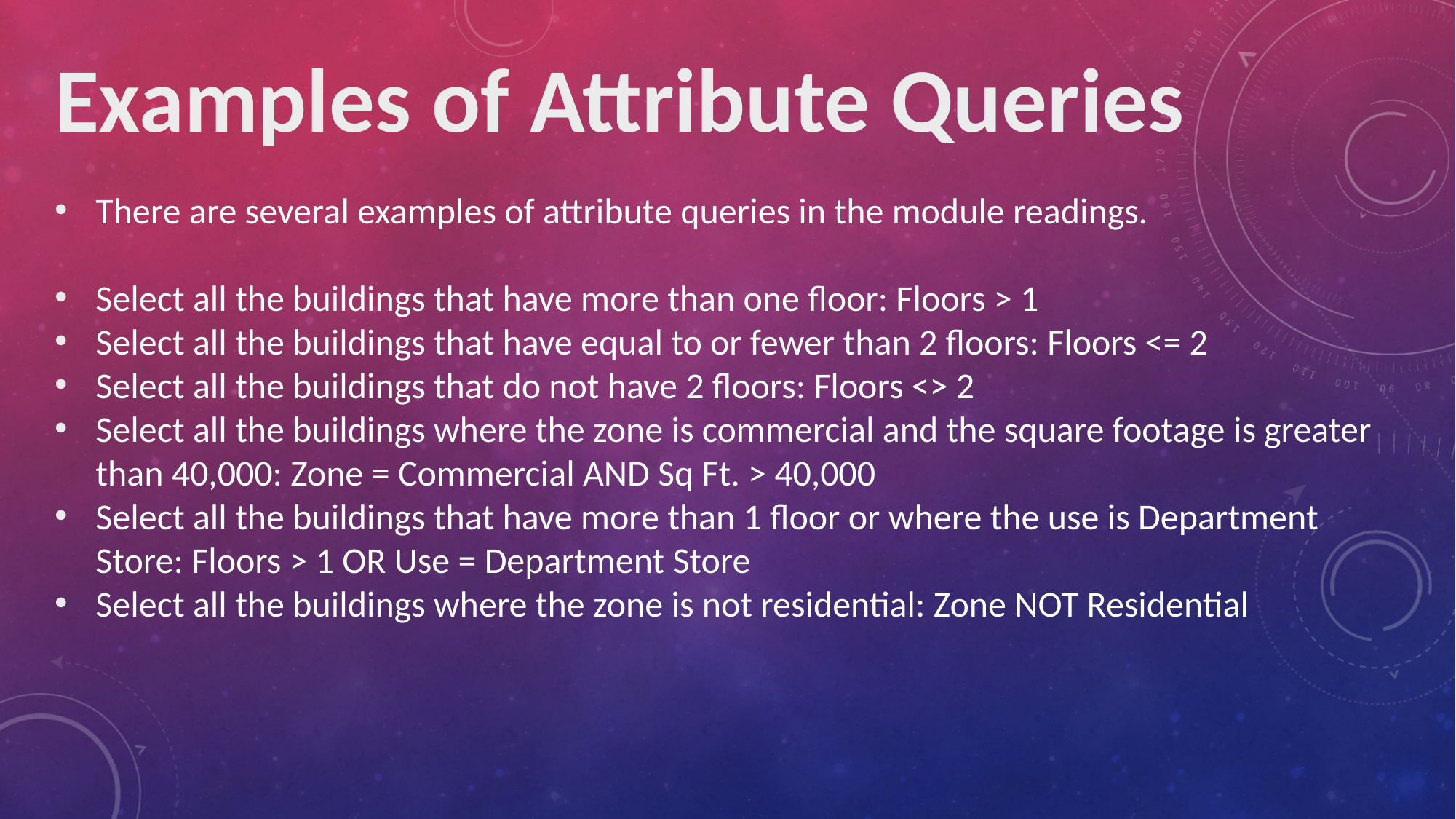

Examples of Attribute Queries
There are several examples of attribute queries in the module readings.

Select all the buildings that have more than one floor: Floors > 1
Select all the buildings that have equal to or fewer than 2 floors: Floors <= 2
Select all the buildings that do not have 2 floors: Floors <> 2
Select all the buildings where the zone is commercial and the square footage is greater than 40,000: Zone = Commercial AND Sq Ft. > 40,000
Select all the buildings that have more than 1 floor or where the use is Department Store: Floors > 1 OR Use = Department Store
Select all the buildings where the zone is not residential: Zone NOT Residential